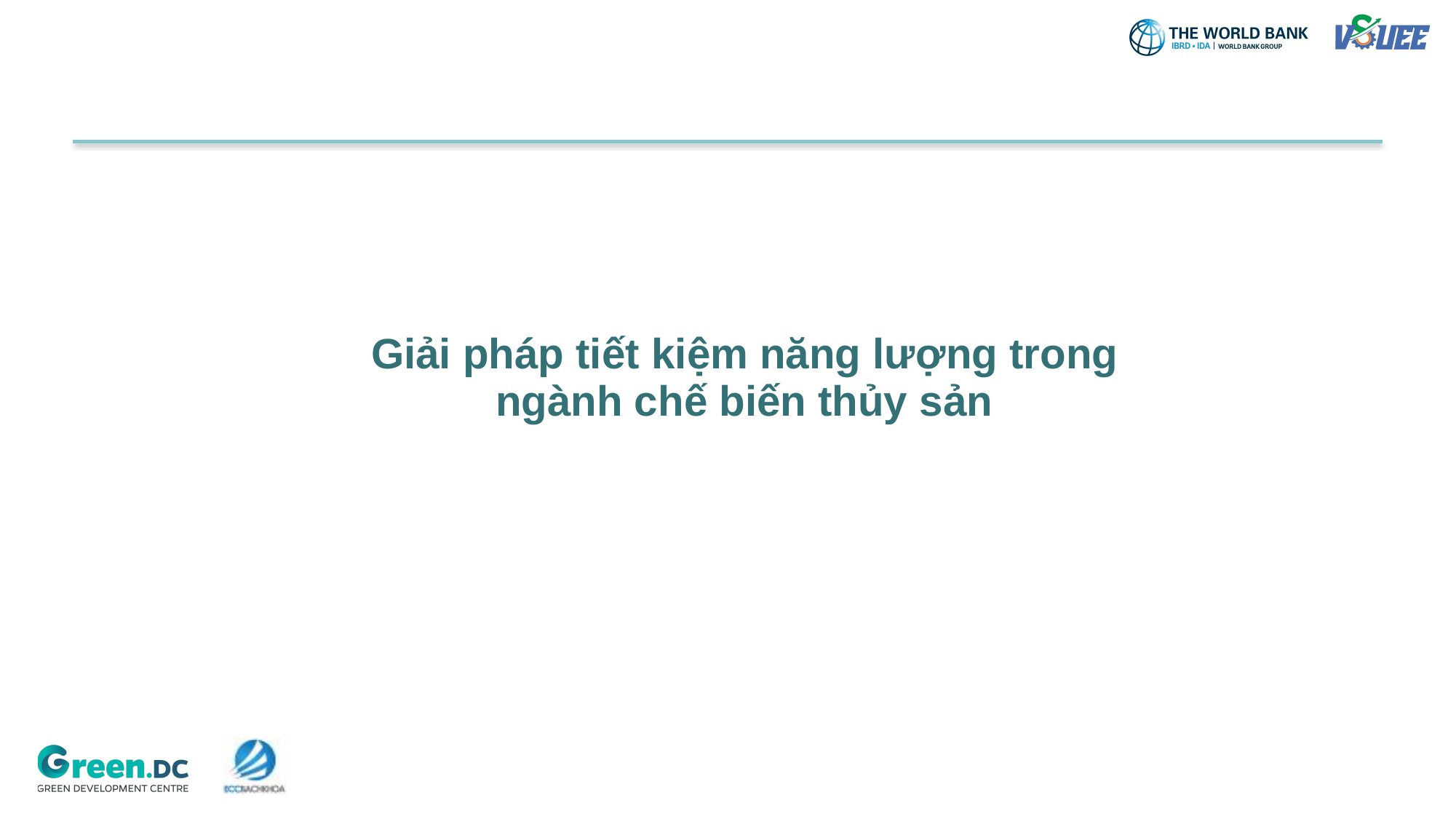

Giải pháp tiết kiệm năng lượng trong ngành chế biến thủy sản